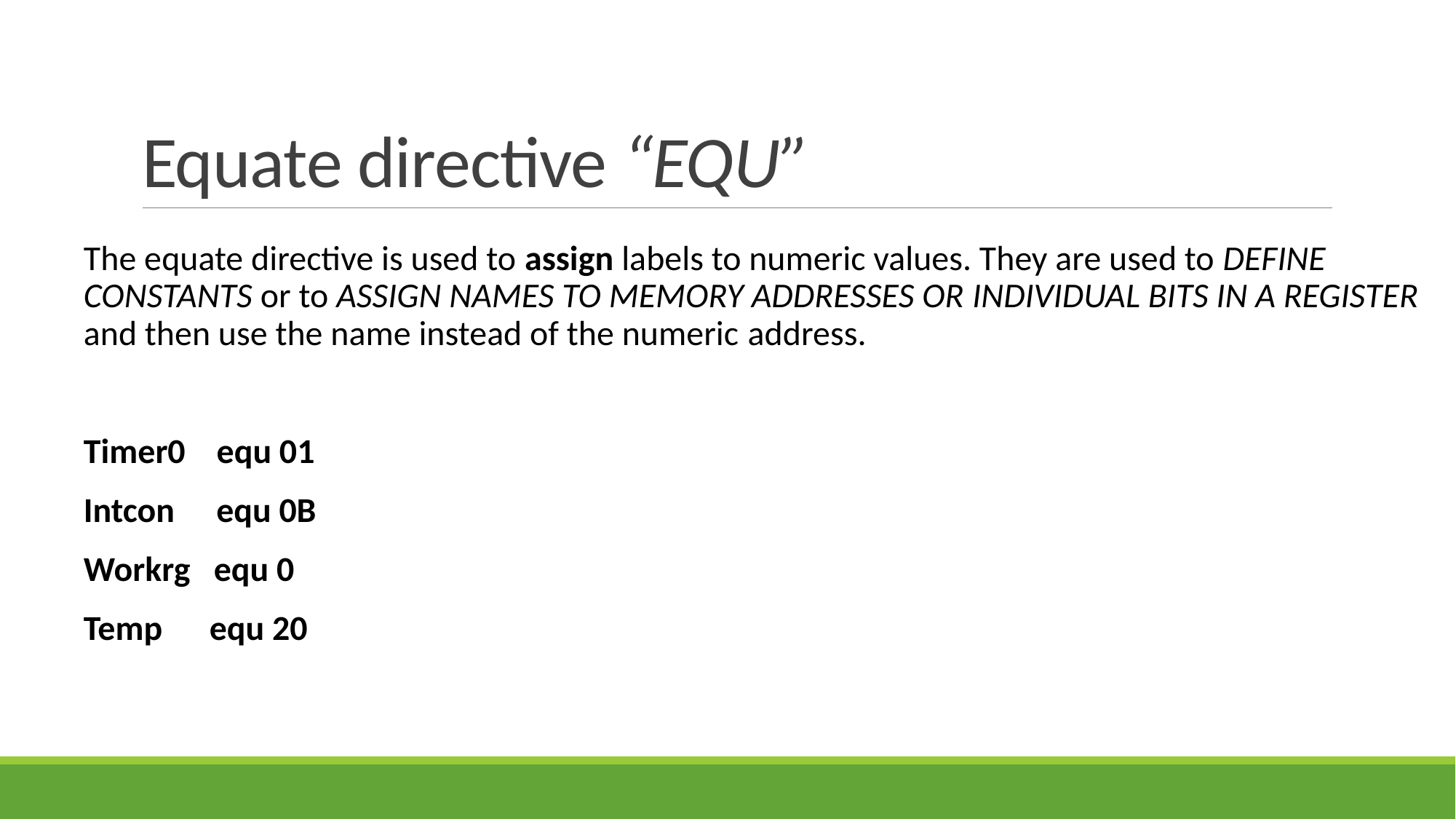

# Equate directive “EQU”

The equate directive is used to assign labels to numeric values. They are used to DEFINE CONSTANTS or to ASSIGN NAMES TO MEMORY ADDRESSES OR INDIVIDUAL BITS IN A REGISTER and then use the name instead of the numeric address.

Timer0    equ 01
Intcon	   equ 0B
Workrg   equ 0
Temp      equ 20